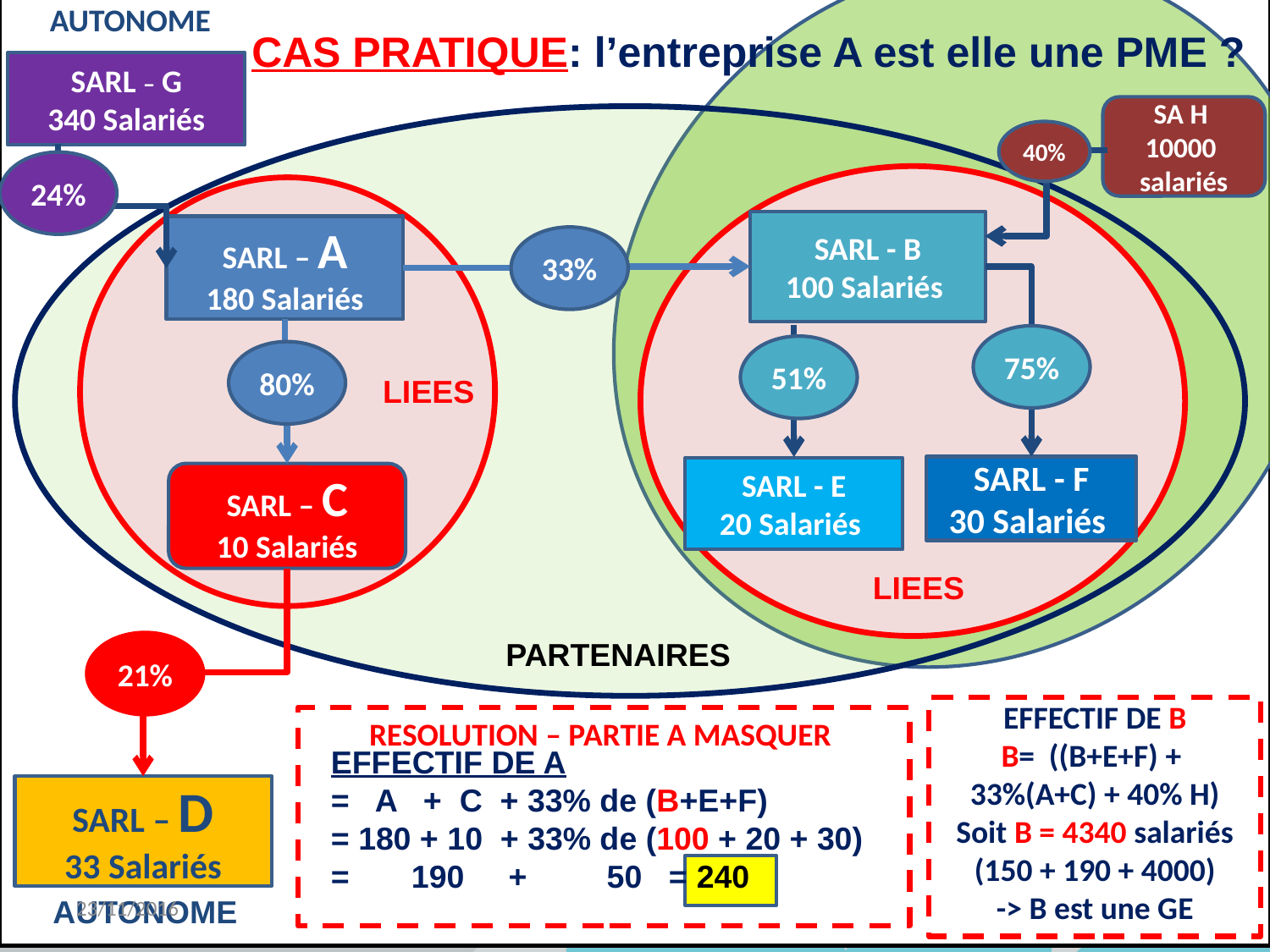

AUTONOME
# CAS PRATIQUE: l’entreprise A est elle une PME ?
SARL – G
340 Salariés
SA H
10000  salariés

40%
24%

SARL - B
100 Salariés
SARL – A
180 Salariés
33%
75%
51%
80%
LIEES
SARL - F
30 Salariés
SARL - E
20 Salariés
SARL – C
10 Salariés
LIEES
PARTENAIRES
21%
EFFECTIF DE B
B=  ((B+E+F) +
33%(A+C) + 40% H)
Soit B = 4340 salariés
(150 + 190 + 4000)
-> B est une GE

RESOLUTION – PARTIE A MASQUER
EFFECTIF DE A
=   A   +  C  + 33% de (B+E+F)
= 180 + 10  + 33% de (100 + 20 + 30)
=       190     +         50   = 240
SARL – D
33 Salariés

23/11/2016
JP BOVE www.fcae.eu
37
AUTONOME